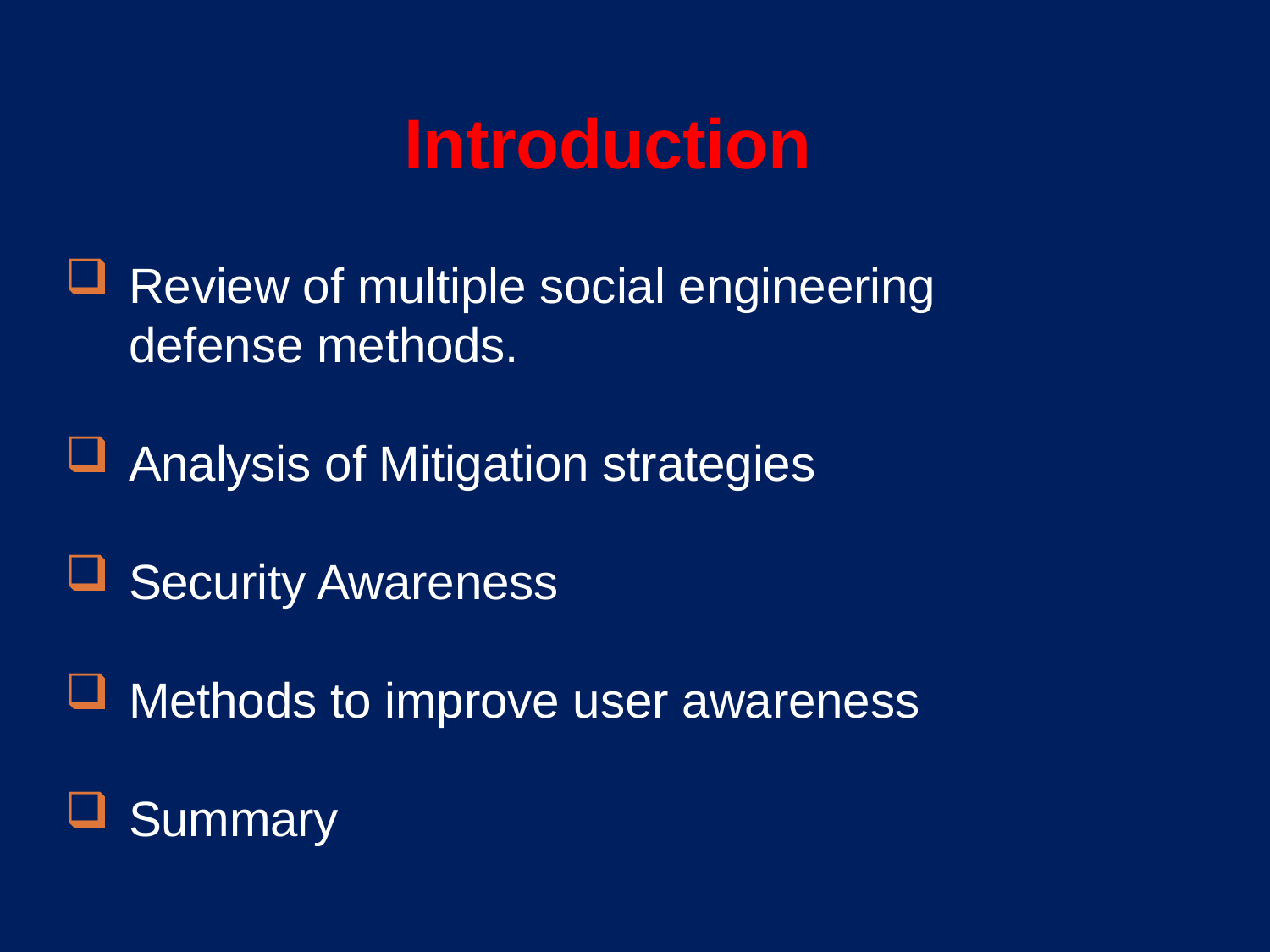

Introduction
Review of multiple social engineering defense methods.

Analysis of Mitigation strategies

Security Awareness

Methods to improve user awareness

Summary